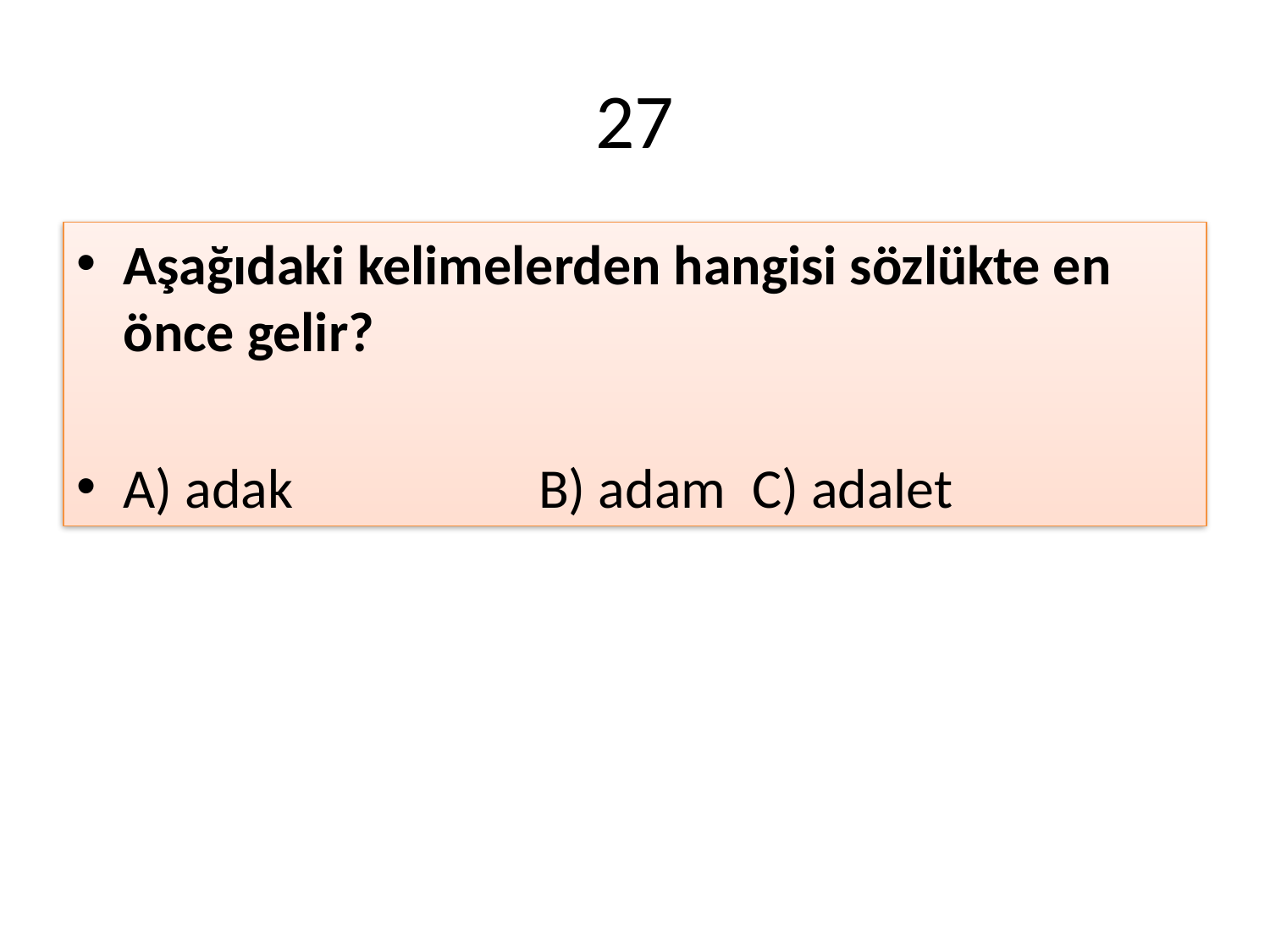

# 27
Aşağıdaki kelimelerden hangisi sözlükte en önce gelir?

A) adak	        	   B) adam		C) adalet